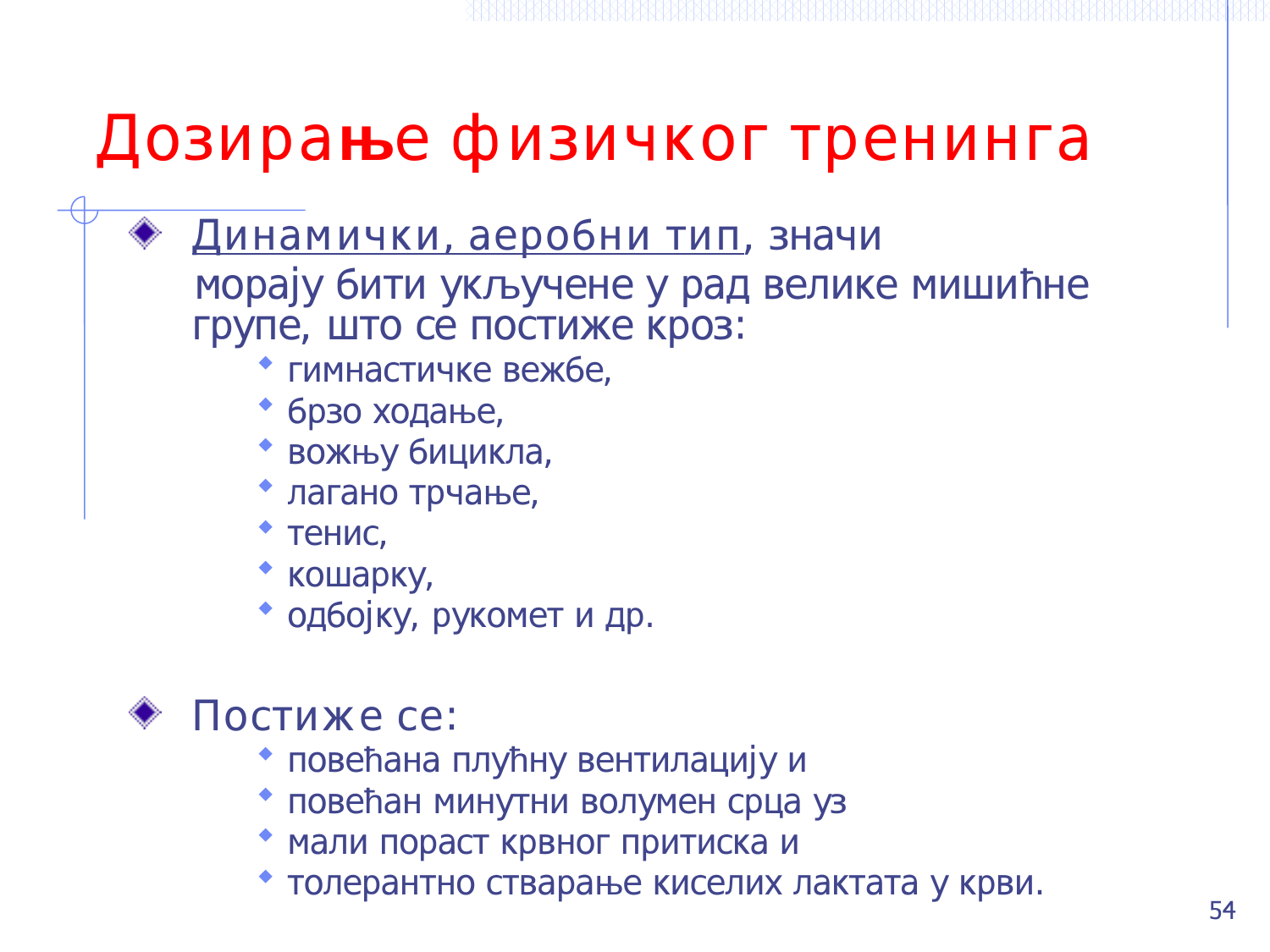

# Дозирање физичког тренинга
Динамички, аеробни тип, значи
     морају бити укључене у рад велике мишићне групе, што се постиже кроз:
гимнастичке вежбе,
брзо ходање,
вожњу бицикла,
лагано трчање,
тенис,
кошарку,
одбојку, рукомет и др.

Постиже се:
повећана плућну вентилацију и
повећан минутни волумен срца уз
мали пораст крвног притиска и
толерантно стварање киселих лактата у крви.

54